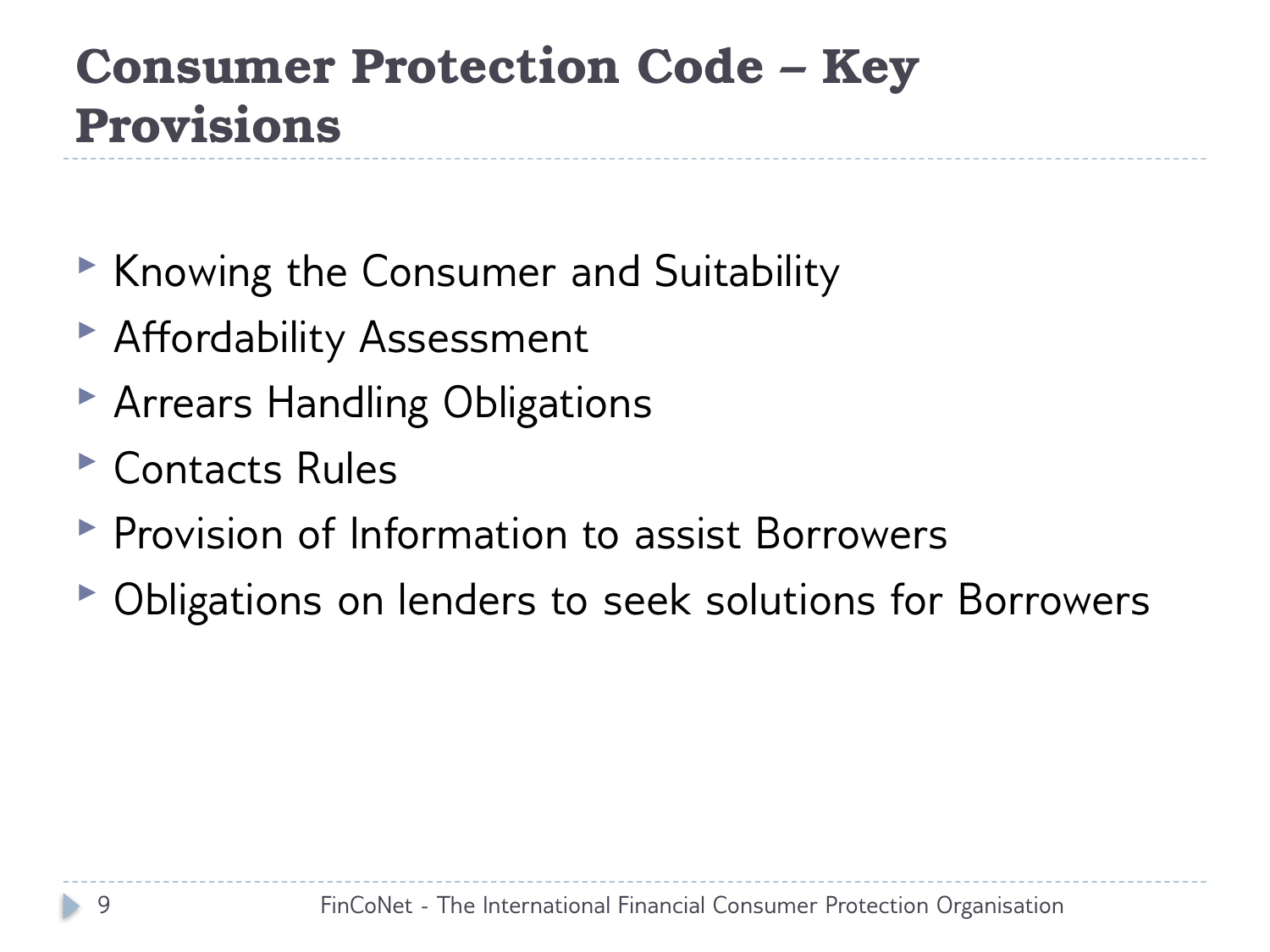

# Consumer Protection Code – Key Provisions

Knowing the Consumer and Suitability
Affordability Assessment
Arrears Handling Obligations
Contacts Rules
Provision of Information to assist Borrowers
Obligations on lenders to seek solutions for Borrowers

9
FinCoNet - The International Financial Consumer Protection Organisation